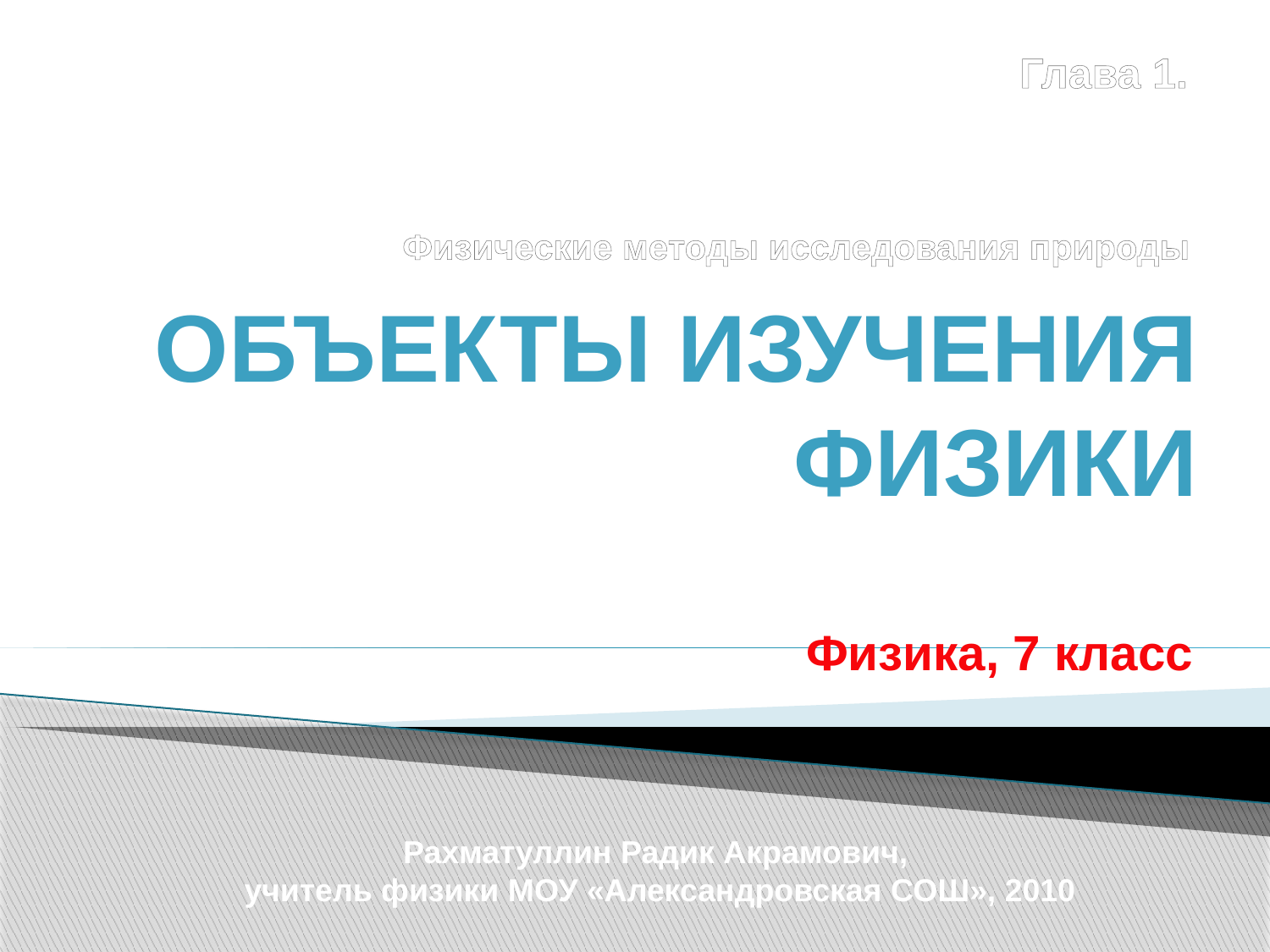

Глава 1.

Физические методы исследования природы
# Объекты изучения физики
Физика, 7 класс
Рахматуллин Радик Акрамович,
учитель физики МОУ «Александровская СОШ», 2010